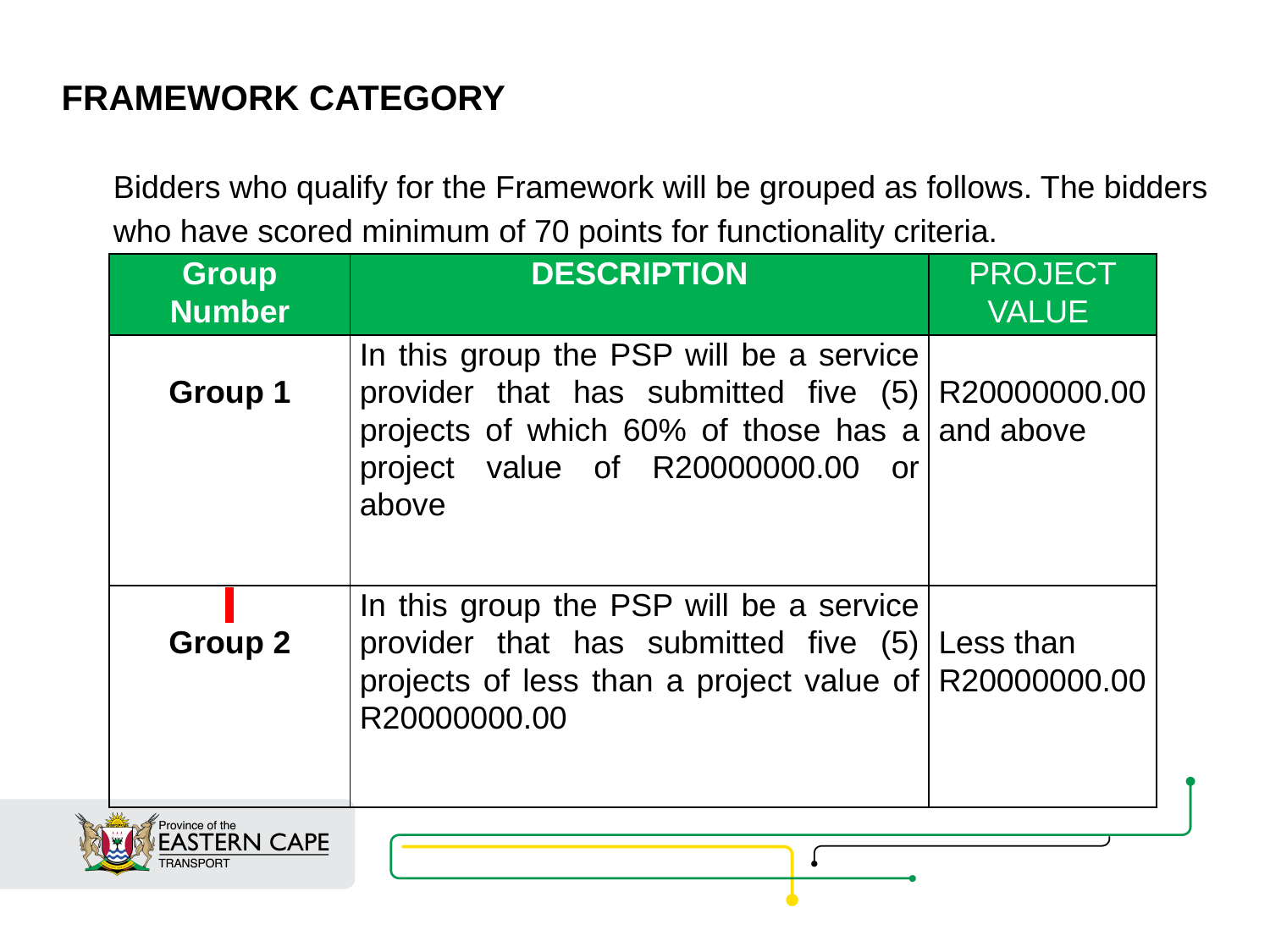

FRAMEWORK CATEGORY

Bidders who qualify for the Framework will be grouped as follows. The bidders who have scored minimum of 70 points for functionality criteria.
| Group Number | DESCRIPTION | PROJECT VALUE |
| --- | --- | --- |
| Group 1 | In this group the PSP will be a service provider that has submitted five (5) projects of which 60% of those has a project value of R20000000.00 or above | R20000000.00 and above |
| Group 2 | In this group the PSP will be a service provider that has submitted five (5) projects of less than a project value of R20000000.00 | Less than R20000000.00 |